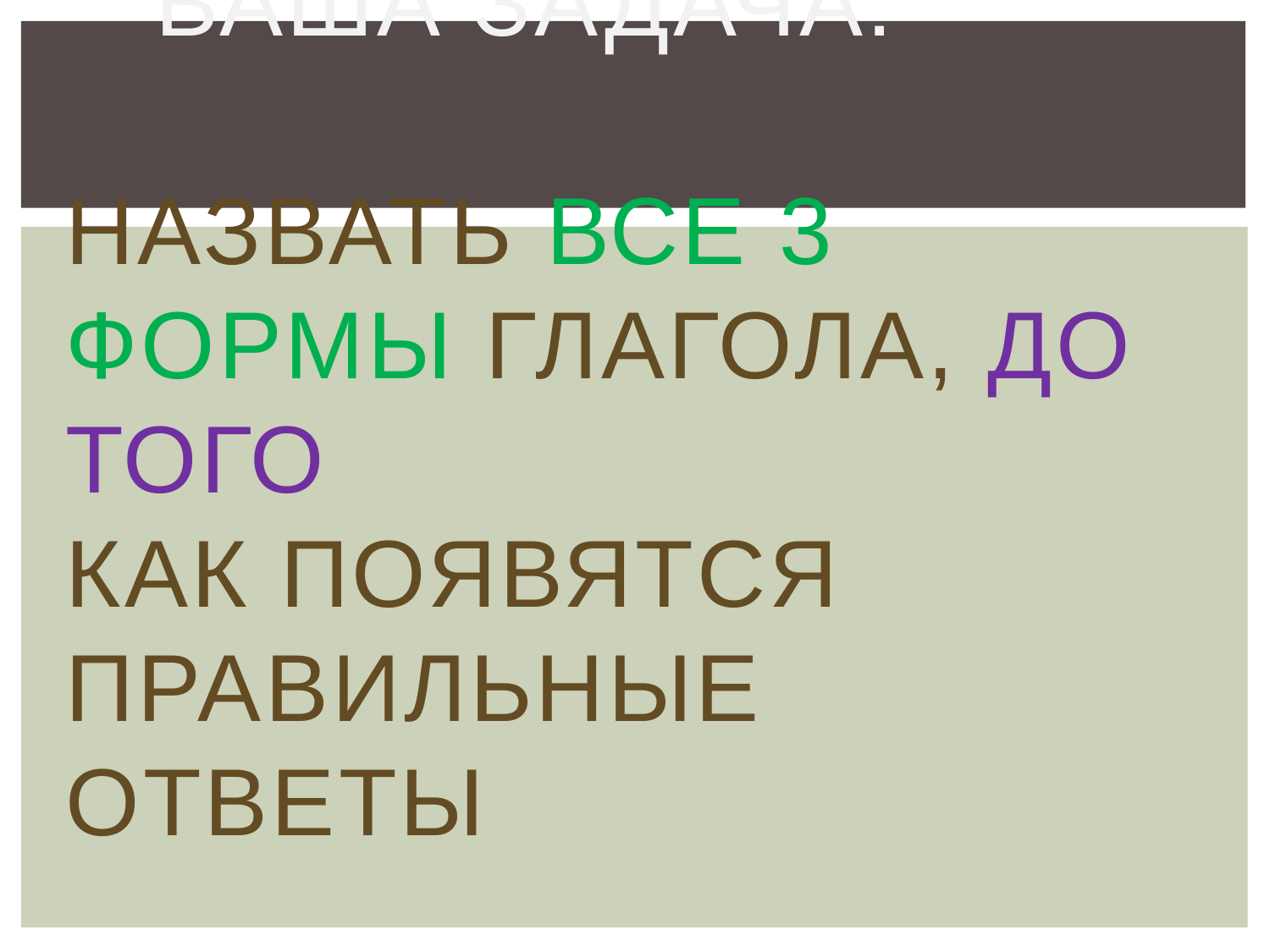

# Ваша задача: Назвать все 3 формы глагола, до того как появятся правильные ответы